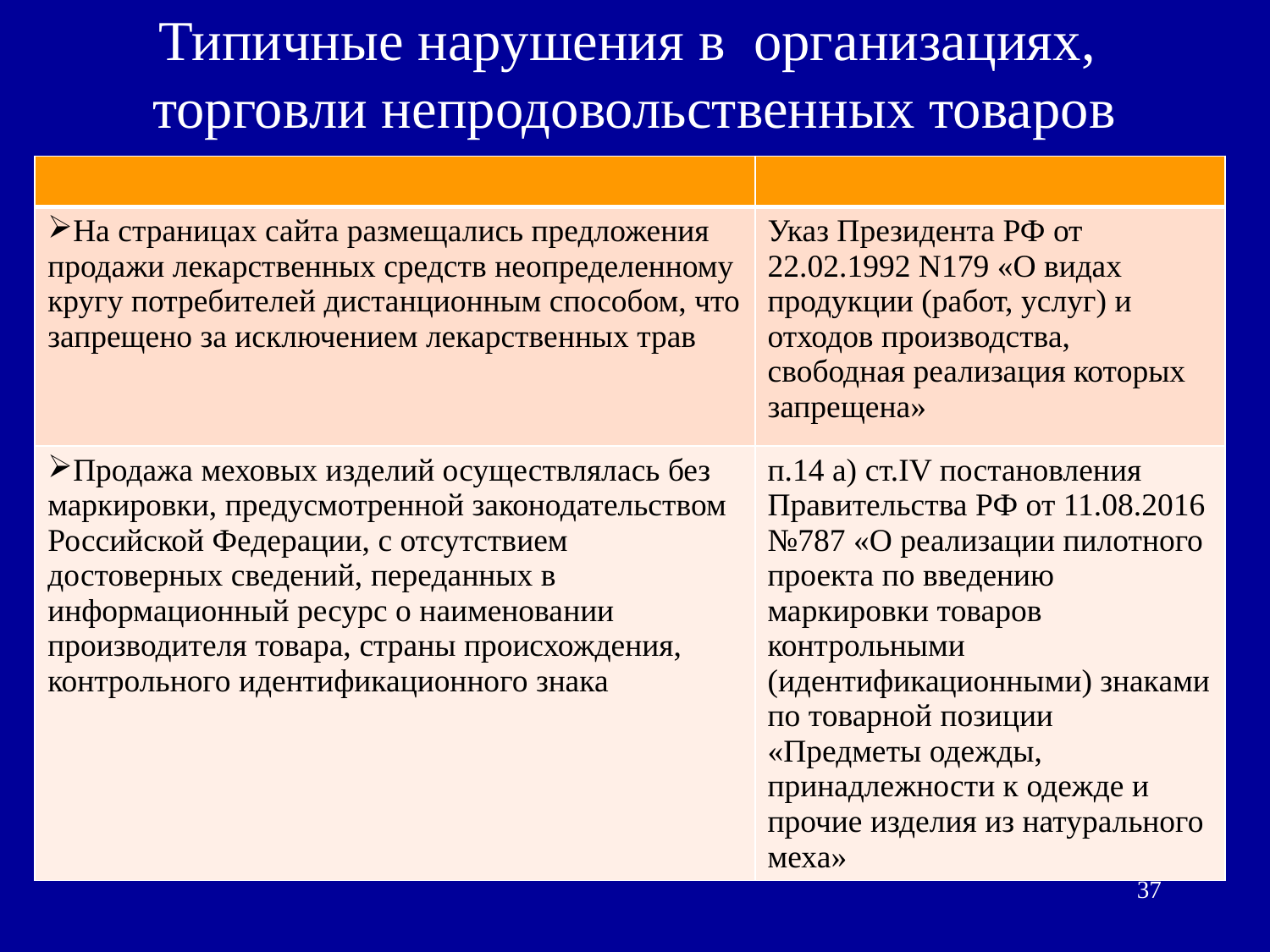

# Типичные нарушения в  организациях,  торговли непродовольственных товаров
|  |  |
| --- | --- |
| На страницах сайта размещались предложения продажи лекарственных средств неопределенному кругу потребителей дистанционным способом, что запрещено за исключением лекарственных трав | Указ Президента РФ от 22.02.1992 N179 «О видах продукции (работ, услуг) и отходов производства, свободная реализация которых запрещена» |
| Продажа меховых изделий осуществлялась без маркировки, предусмотренной законодательством Российской Федерации, с отсутствием достоверных сведений, переданных в информационный ресурс о наименовании производителя товара, страны происхождения, контрольного идентификационного знака | п.14 а) ст.IV постановления Правительства РФ от 11.08.2016 №787 «О реализации пилотного проекта по введению маркировки товаров контрольными (идентификационными) знаками по товарной позиции «Предметы одежды, принадлежности к одежде и прочие изделия из натурального меха» |
37